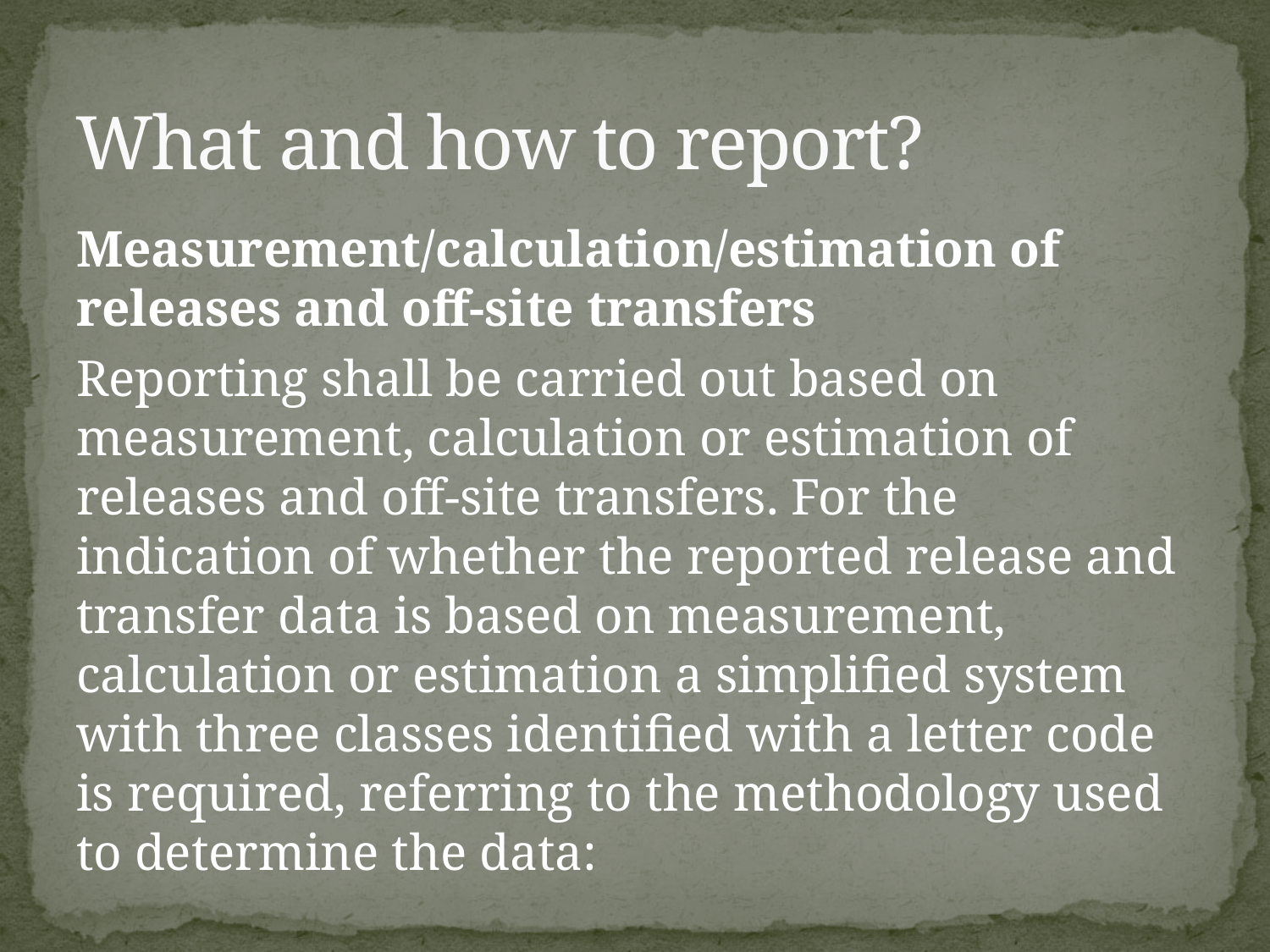

# What and how to report?
Measurement/calculation/estimation of releases and off-site transfers
Reporting shall be carried out based on measurement, calculation or estimation of releases and off-site transfers. For the indication of whether the reported release and transfer data is based on measurement, calculation or estimation a simplified system with three classes identified with a letter code is required, referring to the methodology used to determine the data: